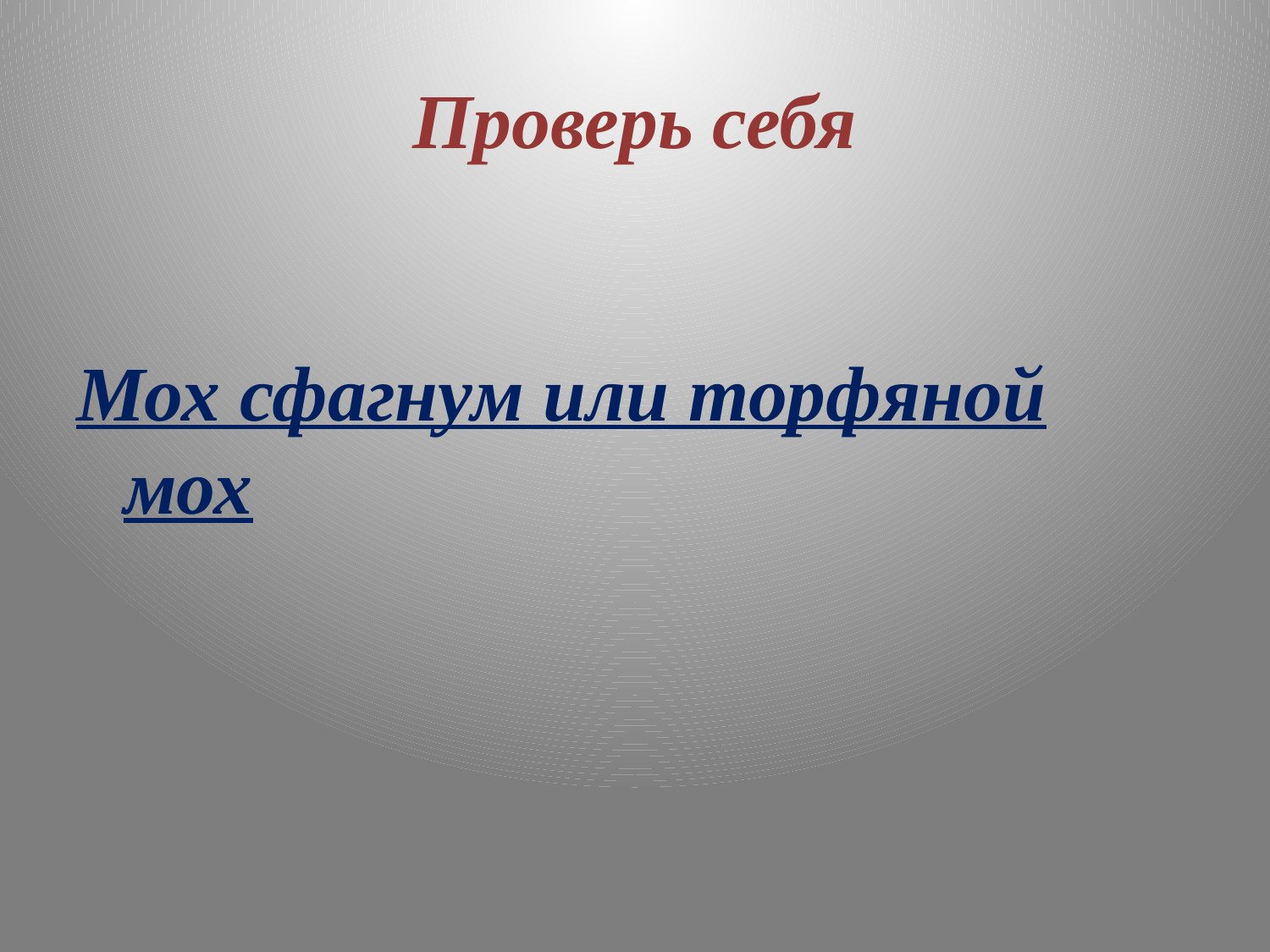

# Проверь себя
Мох сфагнум или торфяной мох